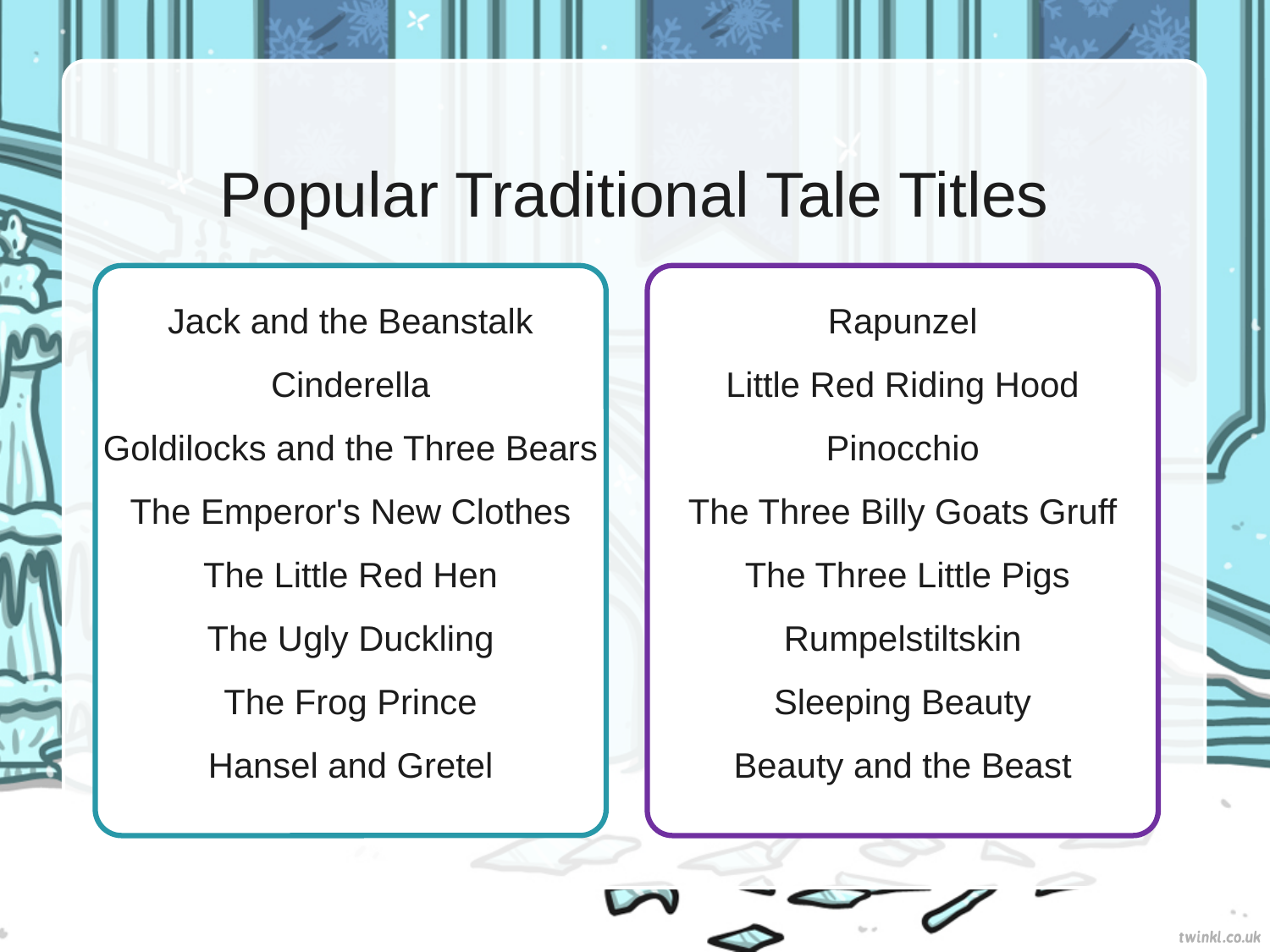

# Popular Traditional Tale Titles
Jack and the Beanstalk
Cinderella
Goldilocks and the Three Bears
The Emperor's New Clothes
The Little Red Hen
The Ugly Duckling
The Frog Prince
Hansel and Gretel

Rapunzel
Little Red Riding Hood
Pinocchio
The Three Billy Goats Gruff
 The Three Little Pigs
Rumpelstiltskin
Sleeping Beauty
Beauty and the Beast